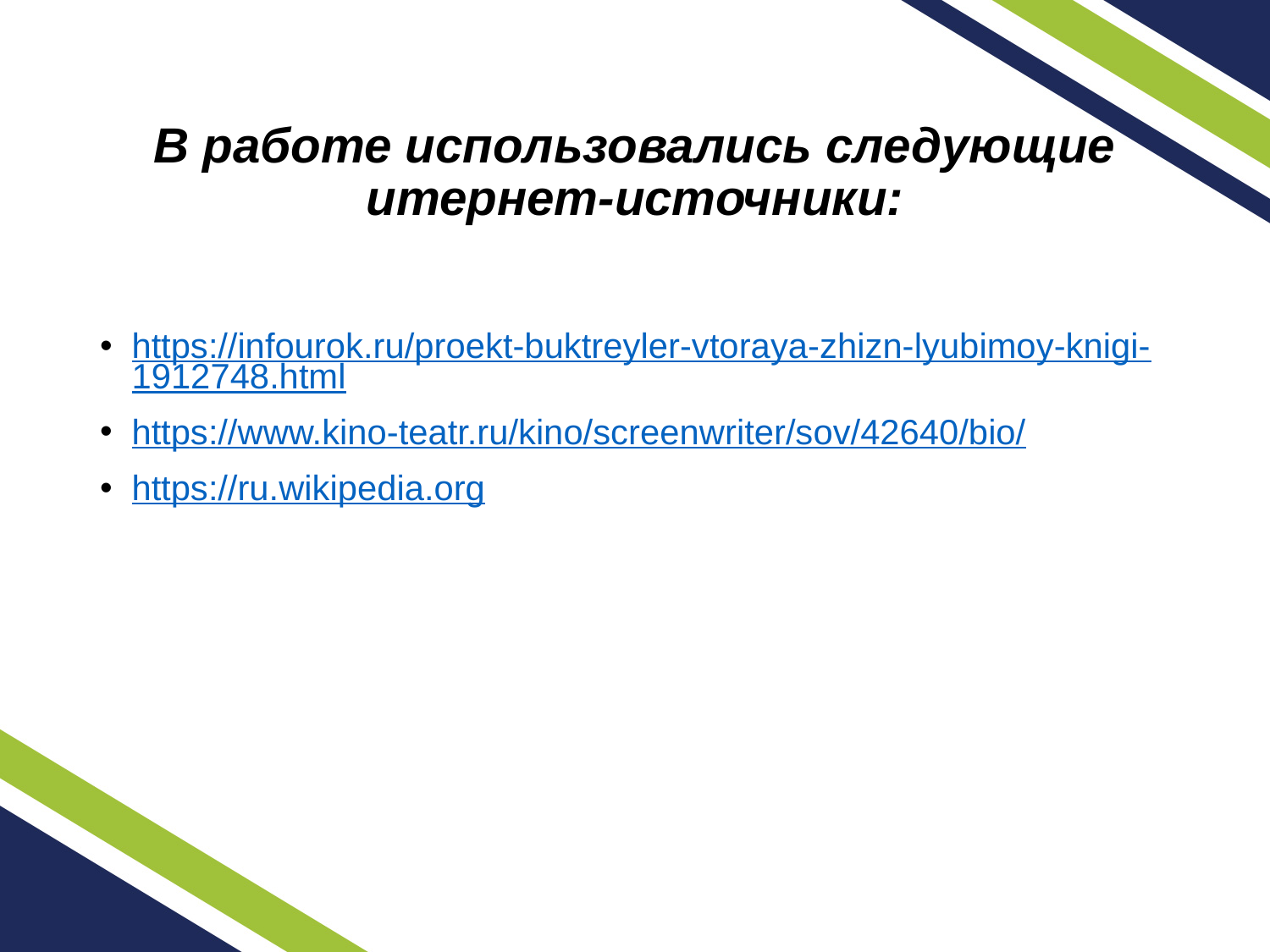

# В работе использовались следующие итернет-источники:
https://infourok.ru/proekt-buktreyler-vtoraya-zhizn-lyubimoy-knigi-1912748.html
https://www.kino-teatr.ru/kino/screenwriter/sov/42640/bio/
https://ru.wikipedia.org